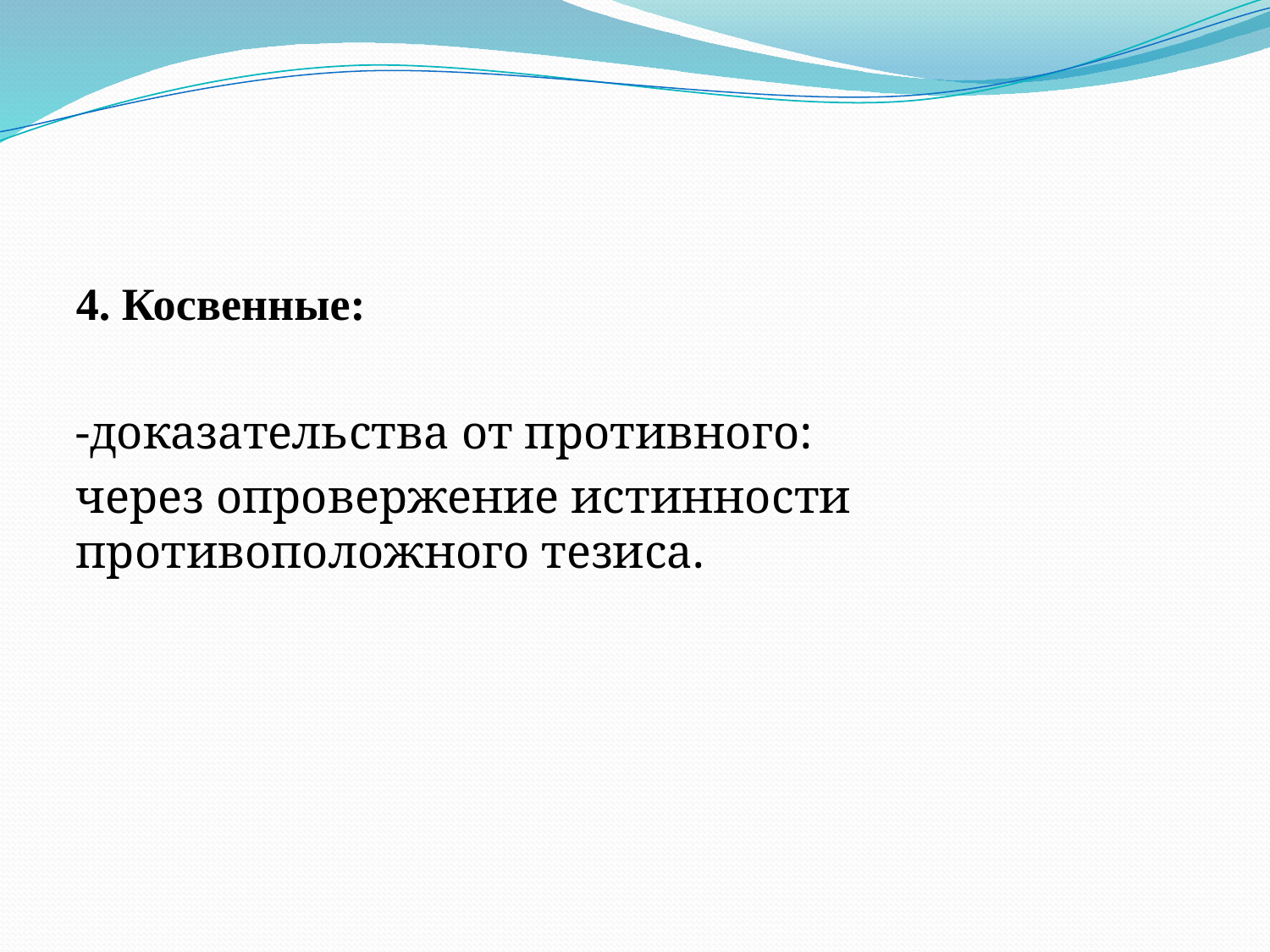

#
4. Косвенные:

-доказательства от противного:
через опровержение истинности противоположного тезиса.